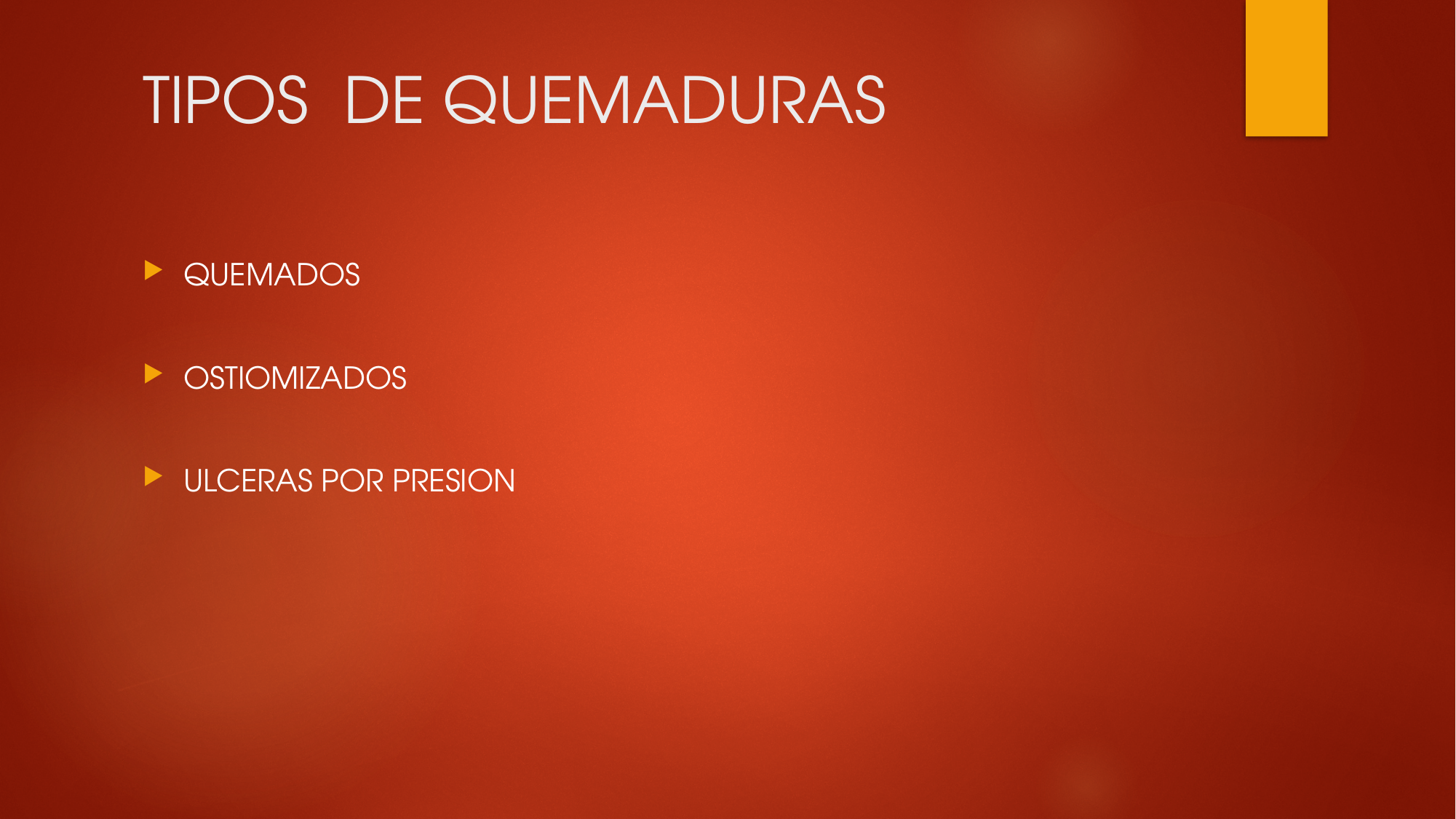

# TIPOS  DE QUEMADURAS
QUEMADOS

OSTIOMIZADOS

ULCERAS POR PRESION